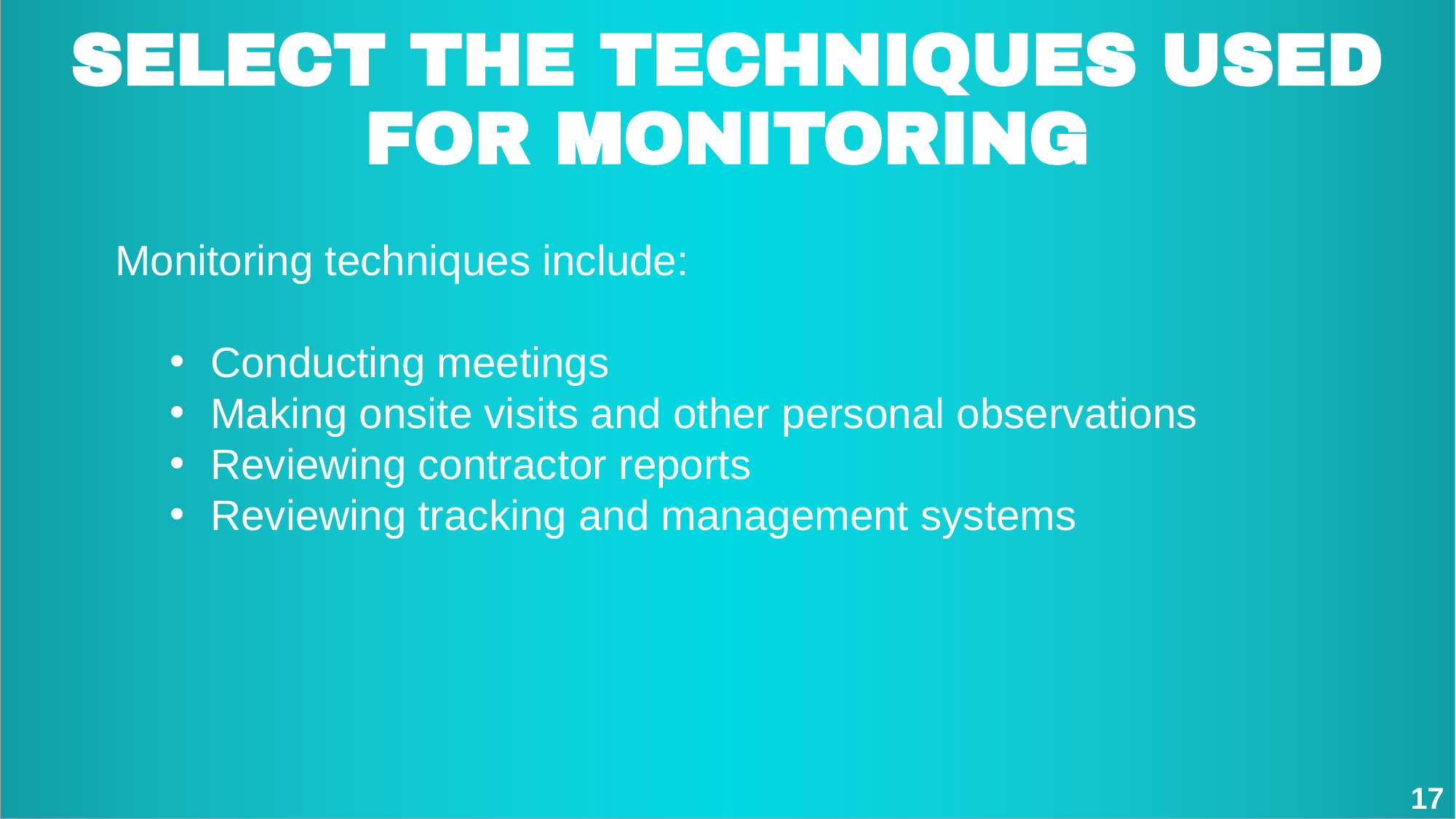

SELECT THE TECHNIQUES USED FOR MONITORING
Monitoring techniques include:

Conducting meetings
Making onsite visits and other personal observations
Reviewing contractor reports
Reviewing tracking and management systems
17